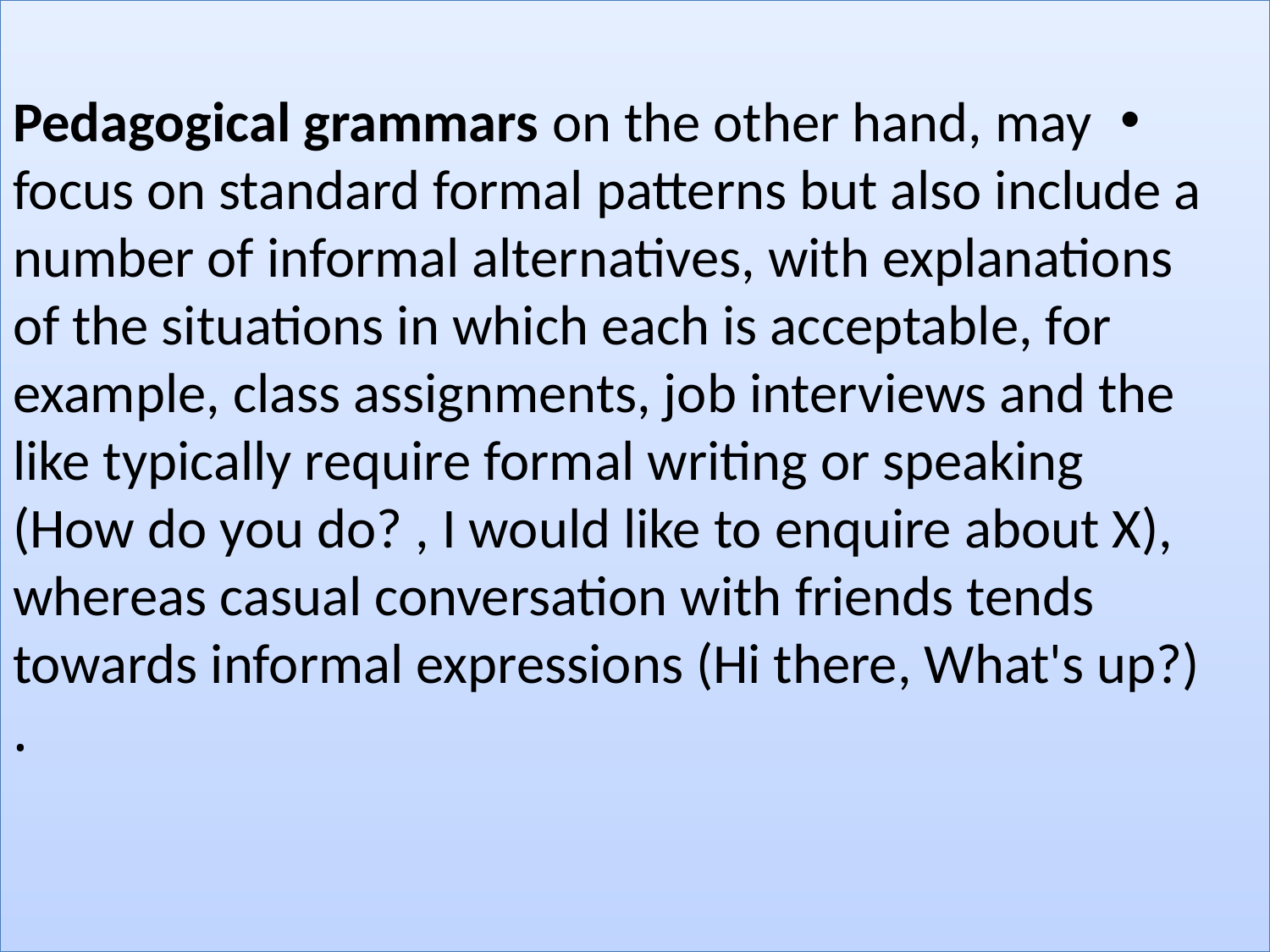

Pedagogical grammars on the other hand, may focus on standard formal patterns but also include a number of informal alternatives, with explanations of the situations in which each is acceptable, for example, class assignments, job interviews and the like typically require formal writing or speaking (How do you do? , I would like to enquire about X), whereas casual conversation with friends tends towards informal expressions (Hi there, What's up?) .